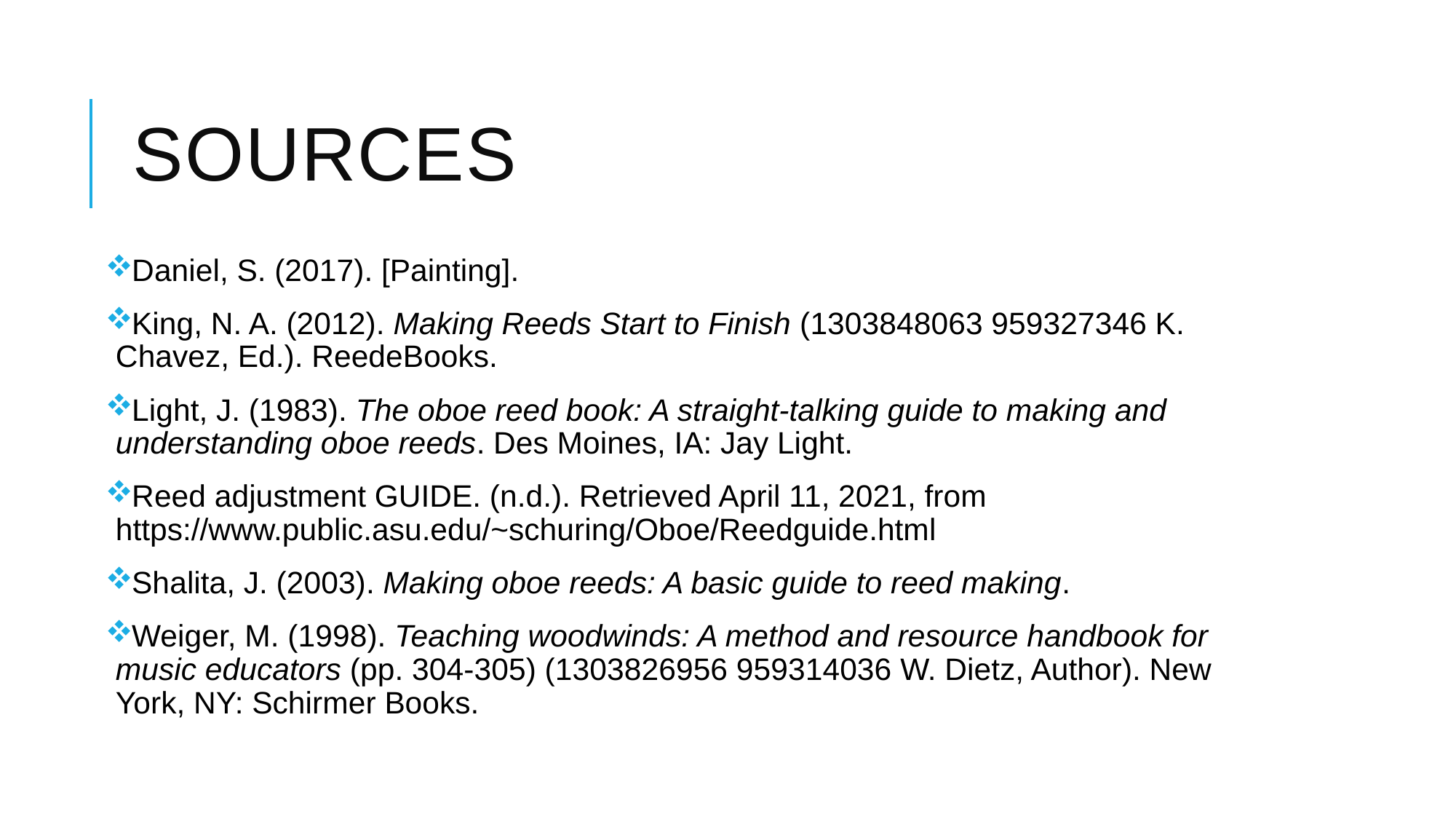

# Sources
Daniel, S. (2017). [Painting].
King, N. A. (2012). Making Reeds Start to Finish (1303848063 959327346 K. 	Chavez, Ed.). ReedeBooks.
Light, J. (1983). The oboe reed book: A straight-talking guide to making and 	understanding oboe reeds. Des Moines, IA: Jay Light.
Reed adjustment GUIDE. (n.d.). Retrieved April 11, 2021, from 	https://www.public.asu.edu/~schuring/Oboe/Reedguide.html
Shalita, J. (2003). Making oboe reeds: A basic guide to reed making.
Weiger, M. (1998). Teaching woodwinds: A method and resource handbook for music educators (pp. 304-305) (1303826956 959314036 W. Dietz, Author). New York, NY: Schirmer Books.